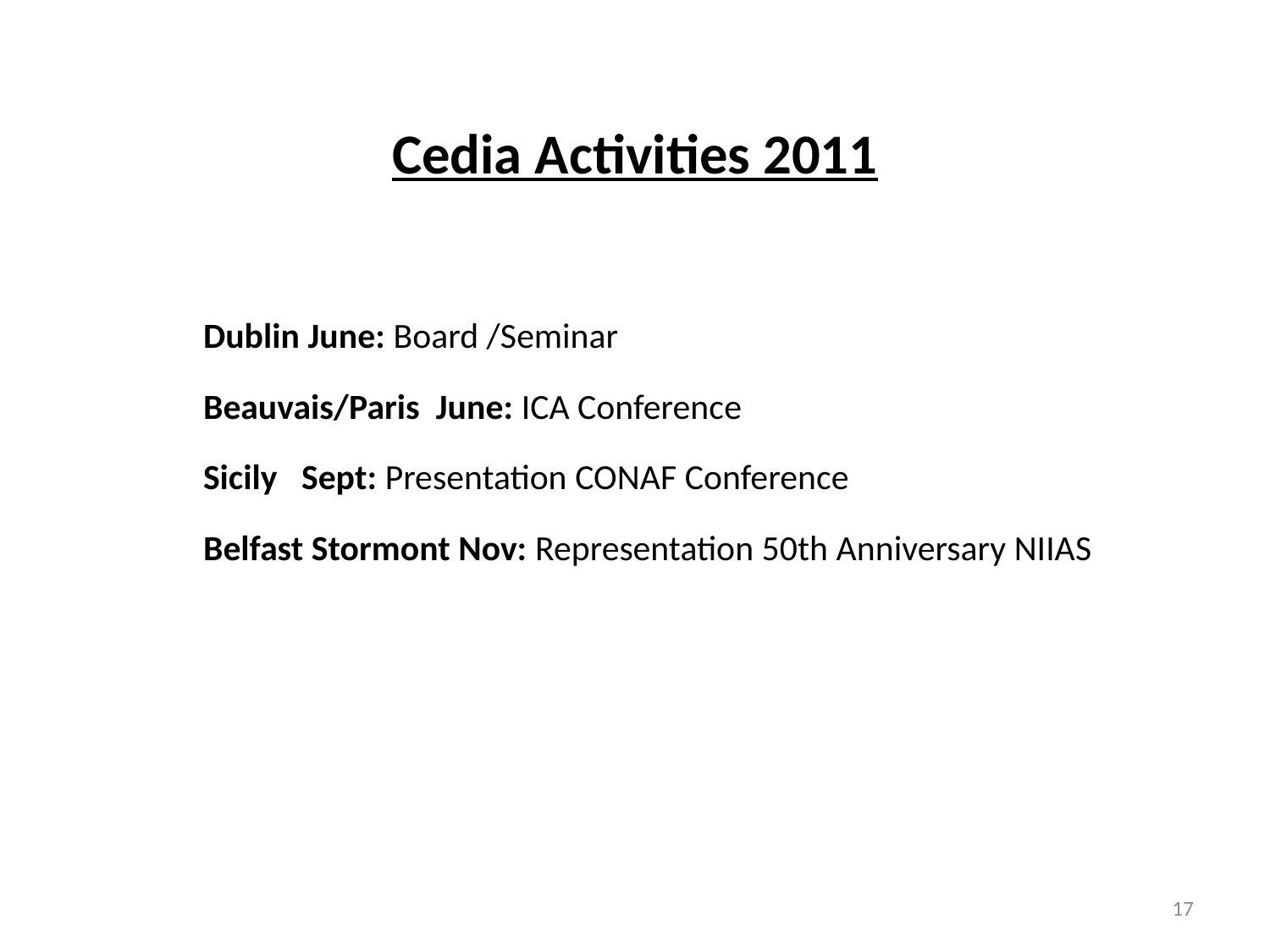

# Cedia Activities 2011
Dublin June: Board /Seminar
Beauvais/Paris  June: ICA Conference
Sicily   Sept: Presentation CONAF Conference
Belfast Stormont Nov: Representation 50th Anniversary NIIAS

17